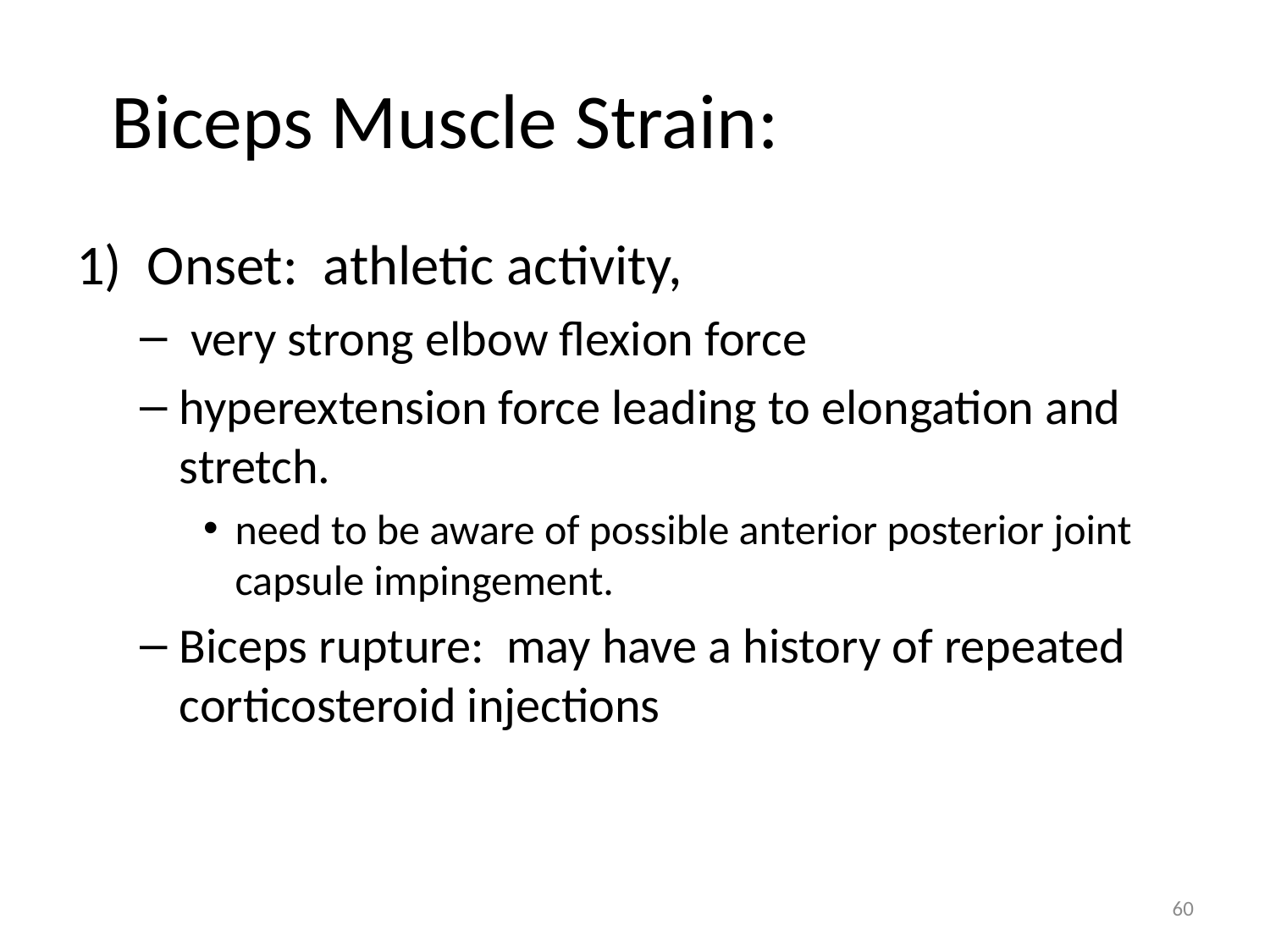

# Biceps Muscle Strain:
1)  Onset:  athletic activity,
 very strong elbow flexion force
hyperextension force leading to elongation and stretch.
need to be aware of possible anterior posterior joint capsule impingement.
Biceps rupture:  may have a history of repeated corticosteroid injections
60